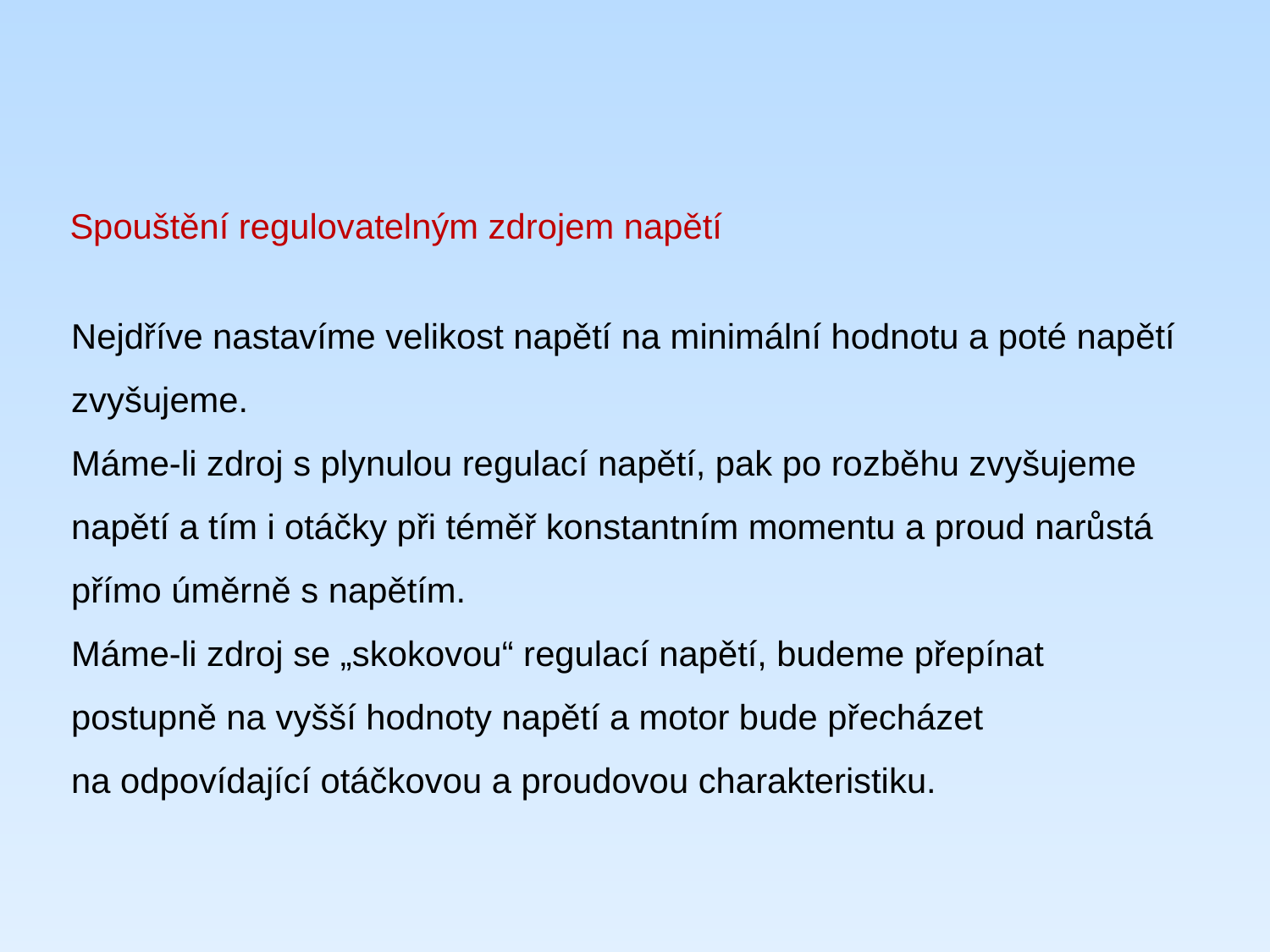

Spouštění regulovatelným zdrojem napětí
Nejdříve nastavíme velikost napětí na minimální hodnotu a poté napětí zvyšujeme.
Máme-li zdroj s plynulou regulací napětí, pak po rozběhu zvyšujeme napětí a tím i otáčky při téměř konstantním momentu a proud narůstá přímo úměrně s napětím.
Máme-li zdroj se „skokovou“ regulací napětí, budeme přepínat postupně na vyšší hodnoty napětí a motor bude přecházet na odpovídající otáčkovou a proudovou charakteristiku.